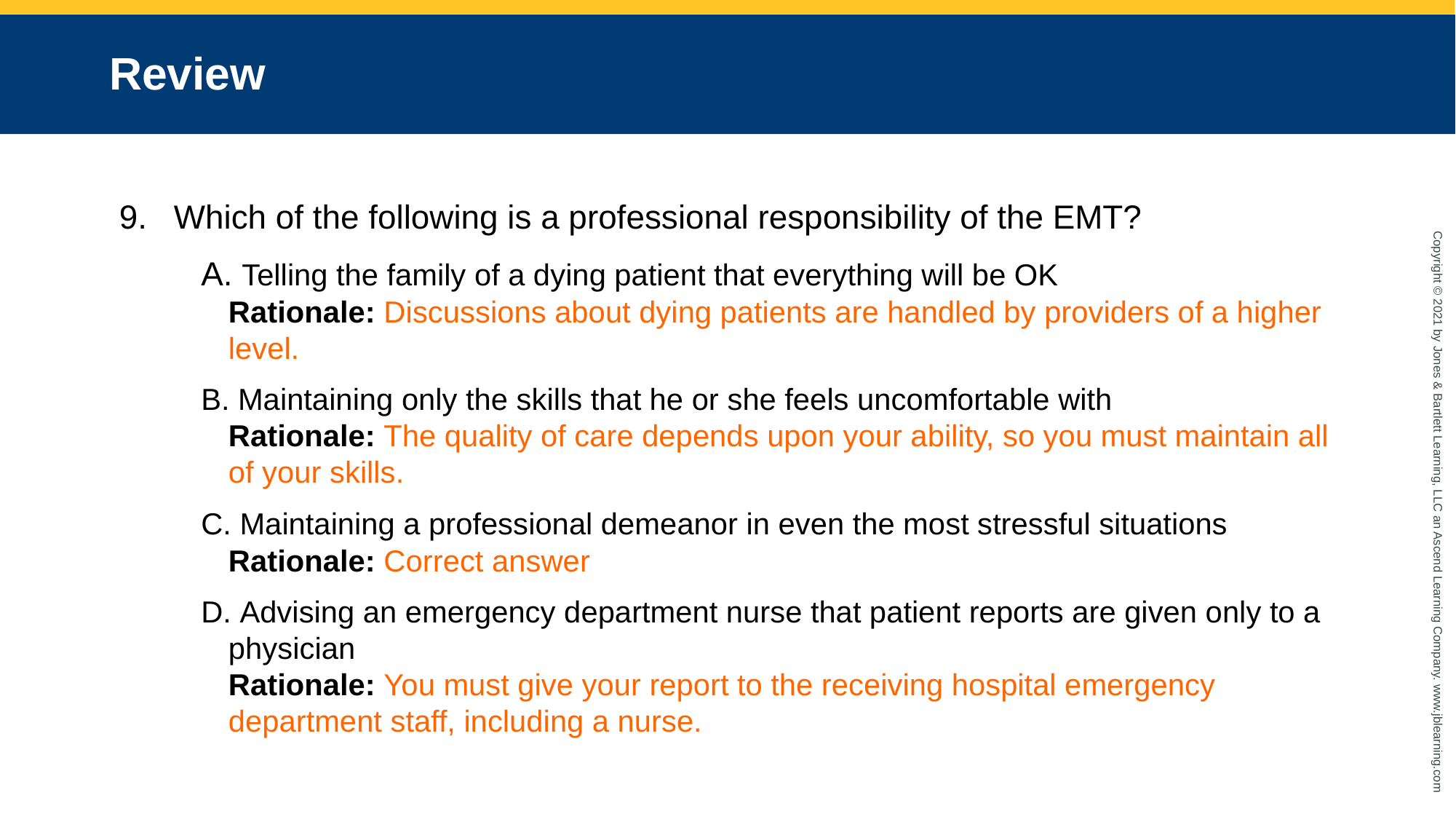

# Review
Which of the following is a professional responsibility of the EMT?
 Telling the family of a dying patient that everything will be OK
	Rationale: Discussions about dying patients are handled by providers of a higher level.
 Maintaining only the skills that he or she feels uncomfortable with
	Rationale: The quality of care depends upon your ability, so you must maintain all of your skills.
 Maintaining a professional demeanor in even the most stressful situations
	Rationale: Correct answer
 Advising an emergency department nurse that patient reports are given only to a physician
	Rationale: You must give your report to the receiving hospital emergency department staff, including a nurse.